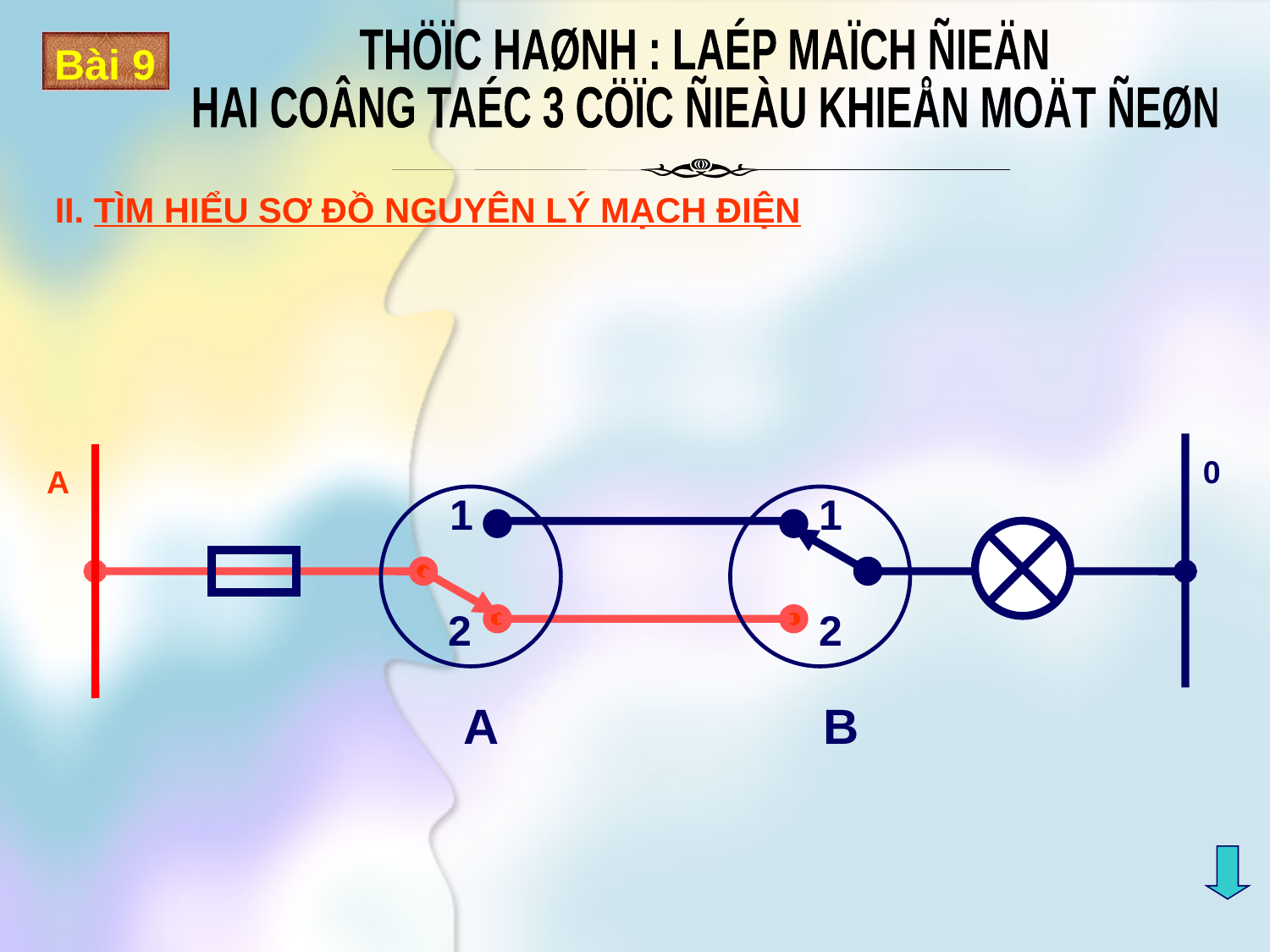

II. TÌM HIỂU SƠ ĐỒ NGUYÊN LÝ MẠCH ĐIỆN

0
A

1

1

2
2

A
B